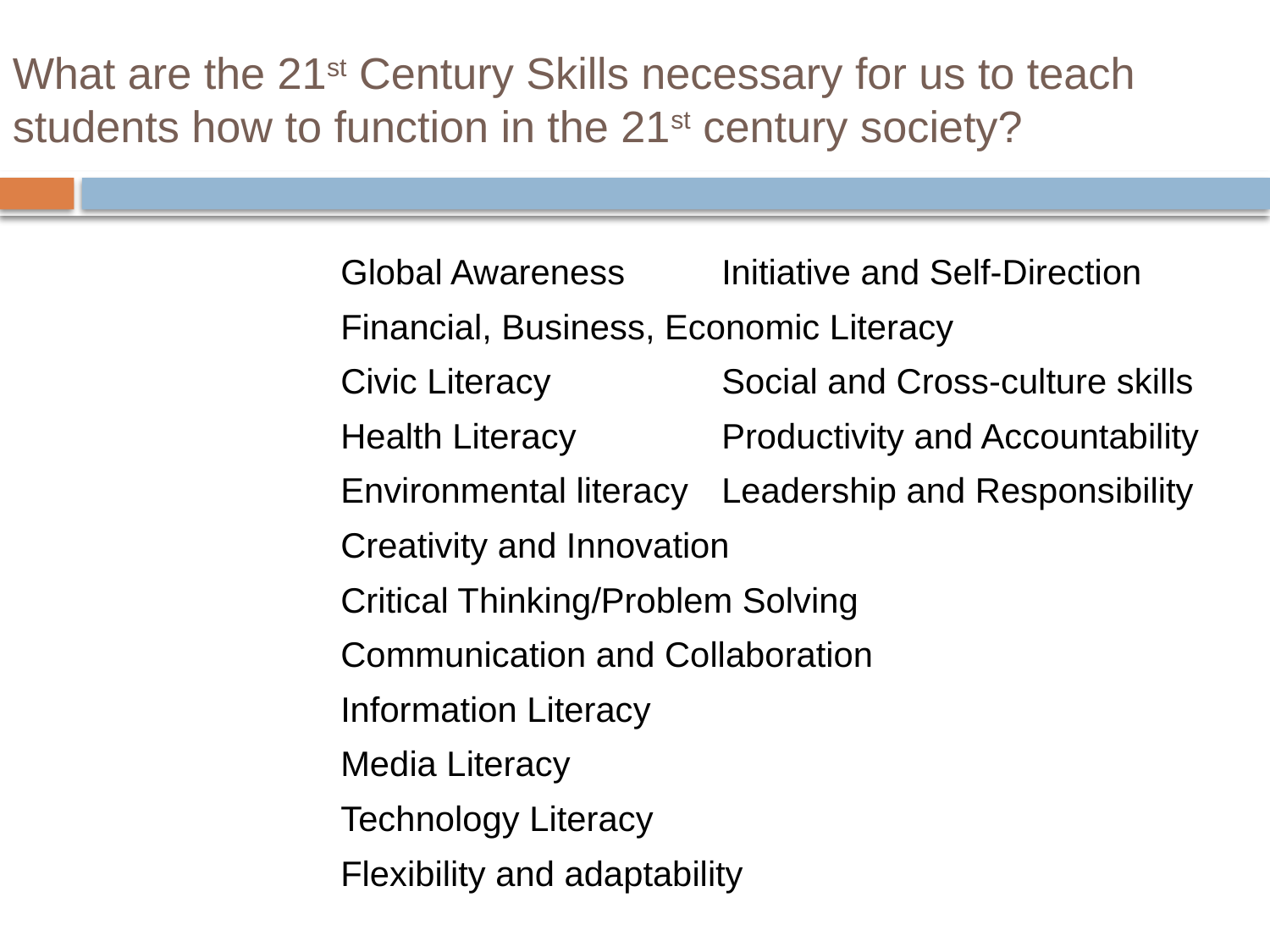

# What are the 21st Century Skills necessary for us to teach students how to function in the 21st century society?

Global Awareness	Initiative and Self-Direction
Financial, Business, Economic Literacy
Civic Literacy		Social and Cross-culture skills
Health Literacy		Productivity and Accountability
Environmental literacy	Leadership and Responsibility
Creativity and Innovation
Critical Thinking/Problem Solving
Communication and Collaboration
Information Literacy
Media Literacy
Technology Literacy
Flexibility and adaptability